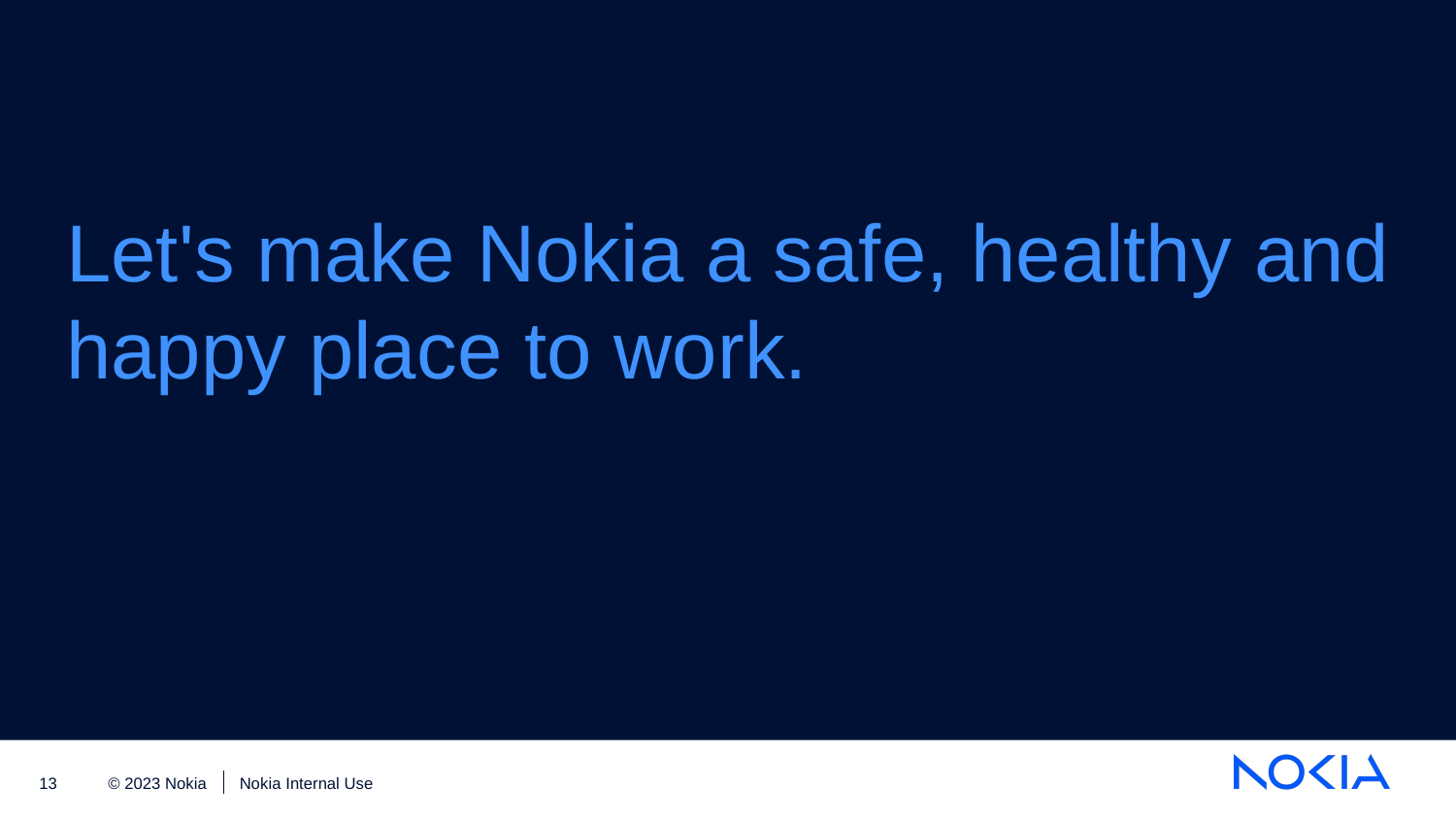

Let's make Nokia a safe, healthy and happy place to work.
Nokia Internal Use